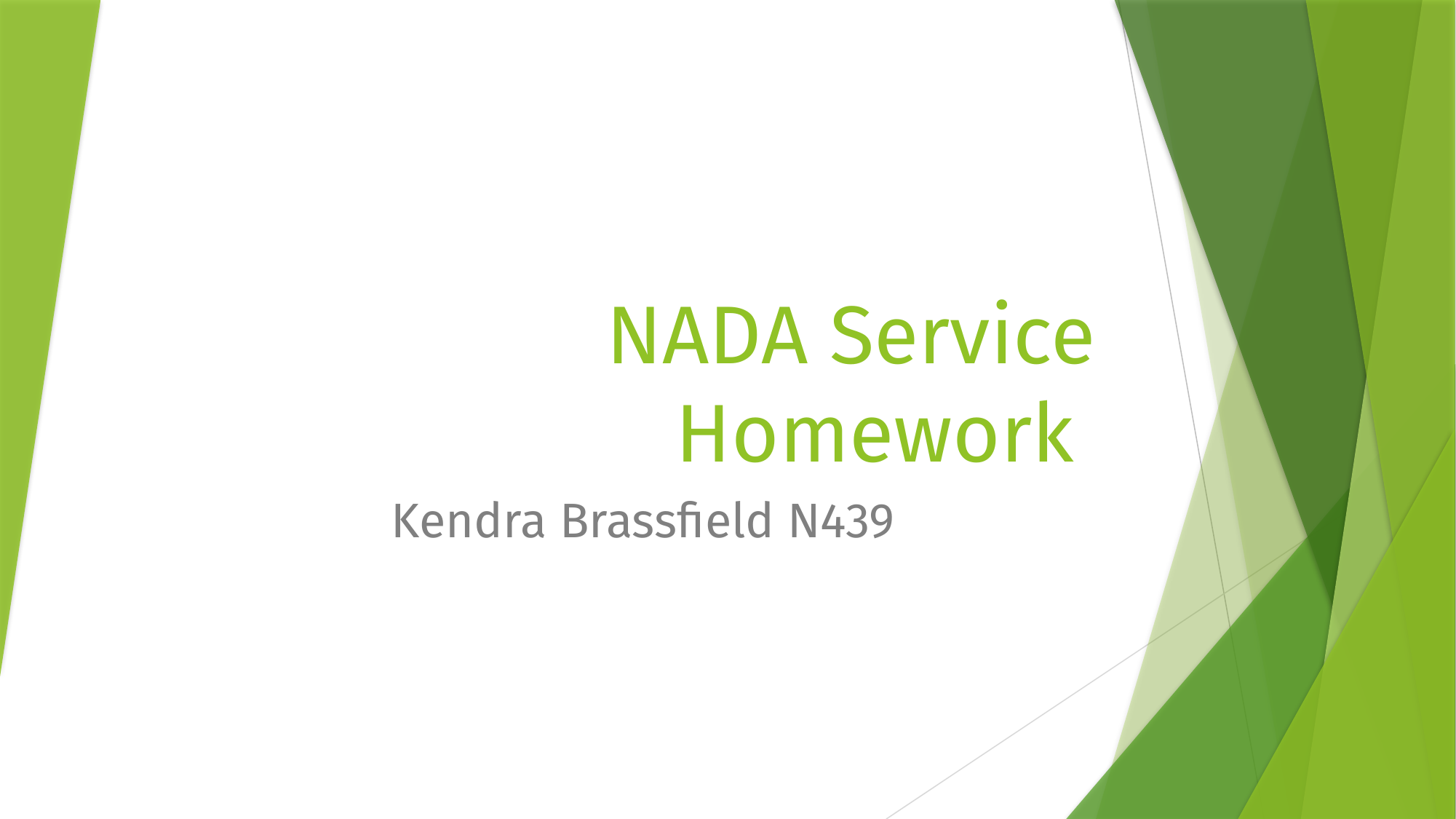

# NADA Service Homework
Kendra Brassfield N439